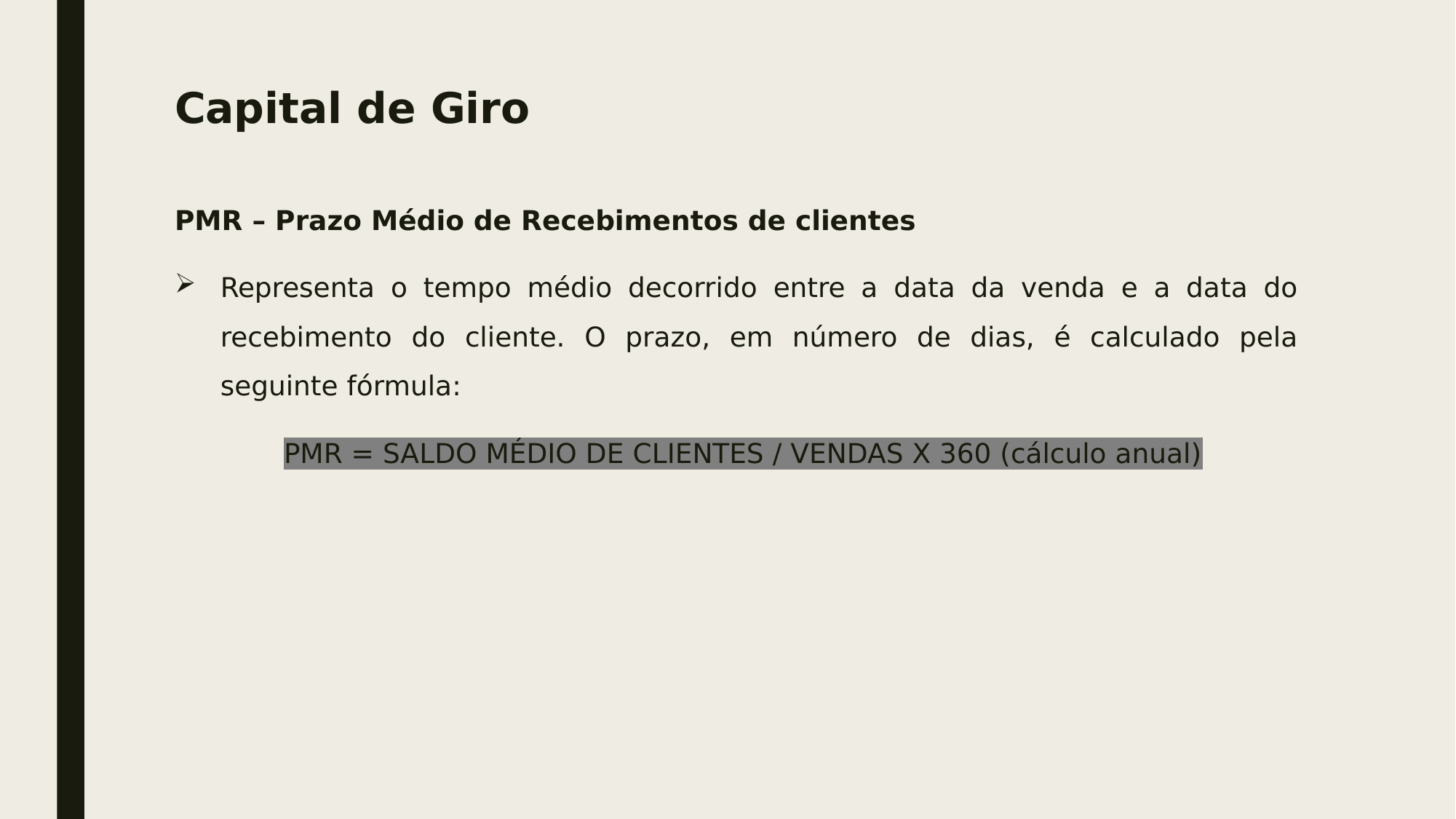

# Capital de Giro
PMR – Prazo Médio de Recebimentos de clientes
Representa o tempo médio decorrido entre a data da venda e a data do recebimento do cliente. O prazo, em número de dias, é calculado pela seguinte fórmula:
	PMR = SALDO MÉDIO DE CLIENTES / VENDAS X 360 (cálculo anual)